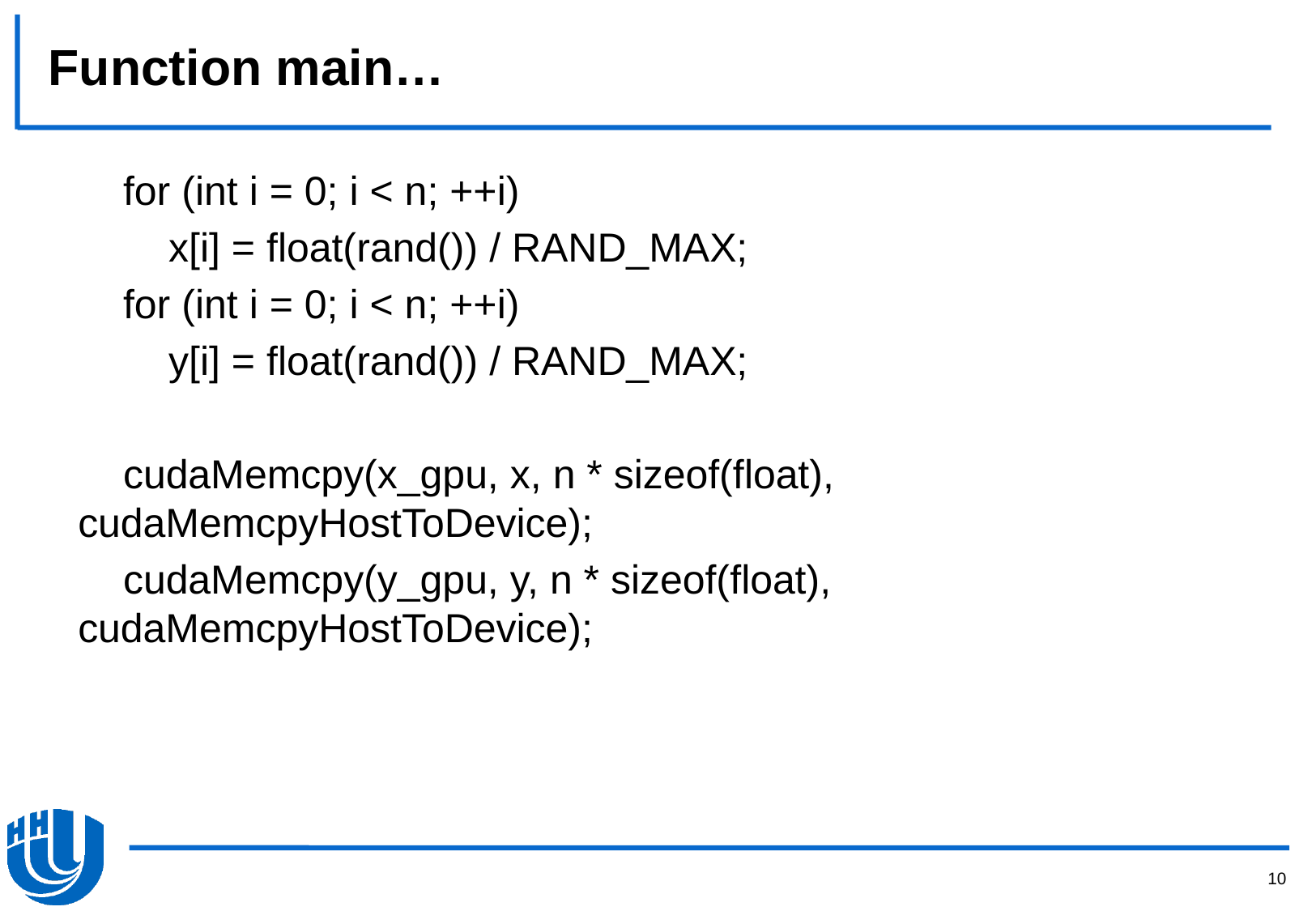

# Function main…
    for (int i = 0; i < n; ++i)
        x[i] = float(rand()) / RAND_MAX;
    for (int i = 0; i < n; ++i)
        y[i] = float(rand()) / RAND_MAX;

    cudaMemcpy(x_gpu, x, n * sizeof(float), cudaMemcpyHostToDevice);
    cudaMemcpy(y_gpu, y, n * sizeof(float), cudaMemcpyHostToDevice);

10